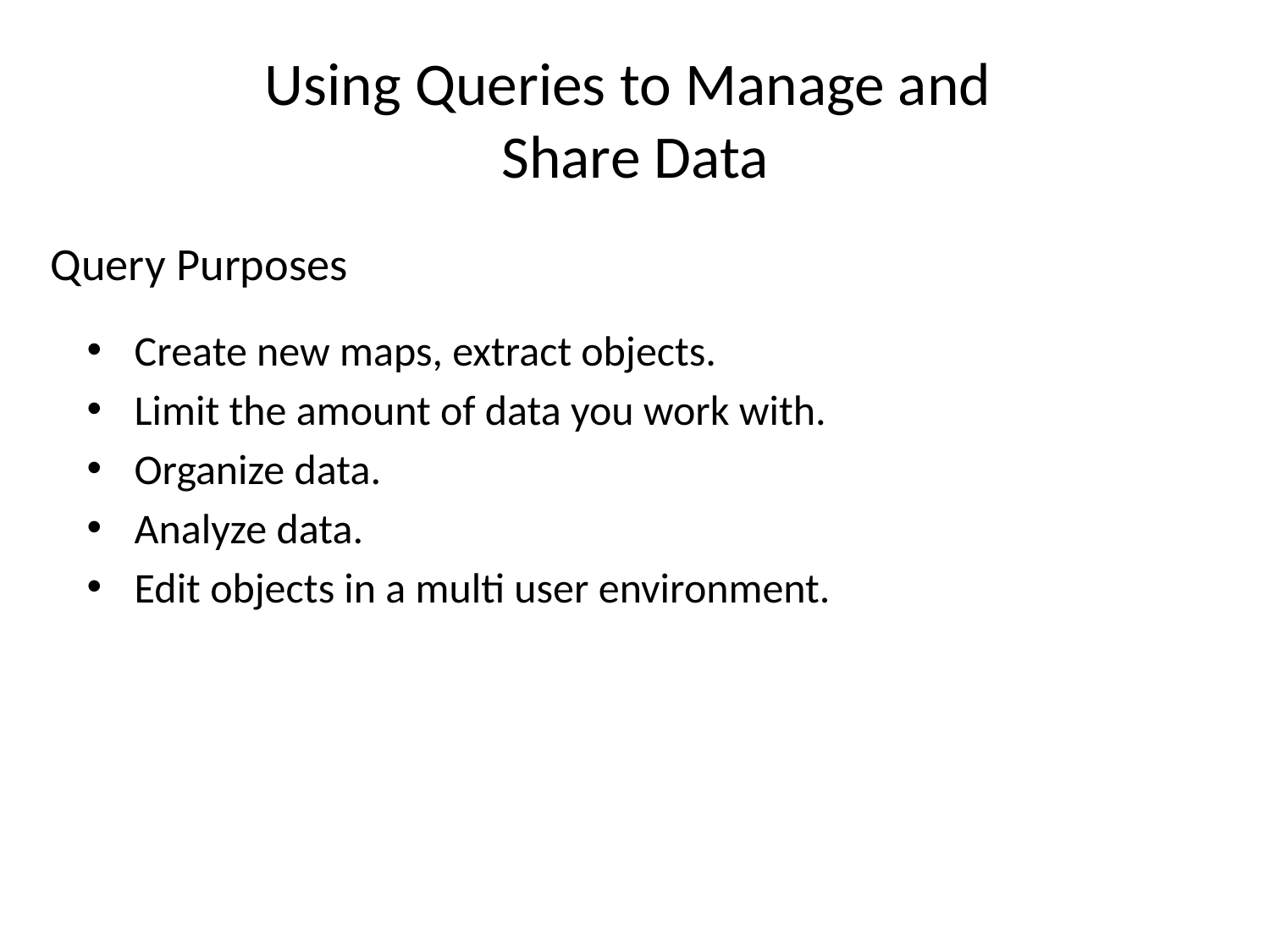

# Using Queries to Manage and Share Data

Query Purposes
Create new maps, extract objects.
Limit the amount of data you work with.
Organize data.
Analyze data.
Edit objects in a multi user environment.